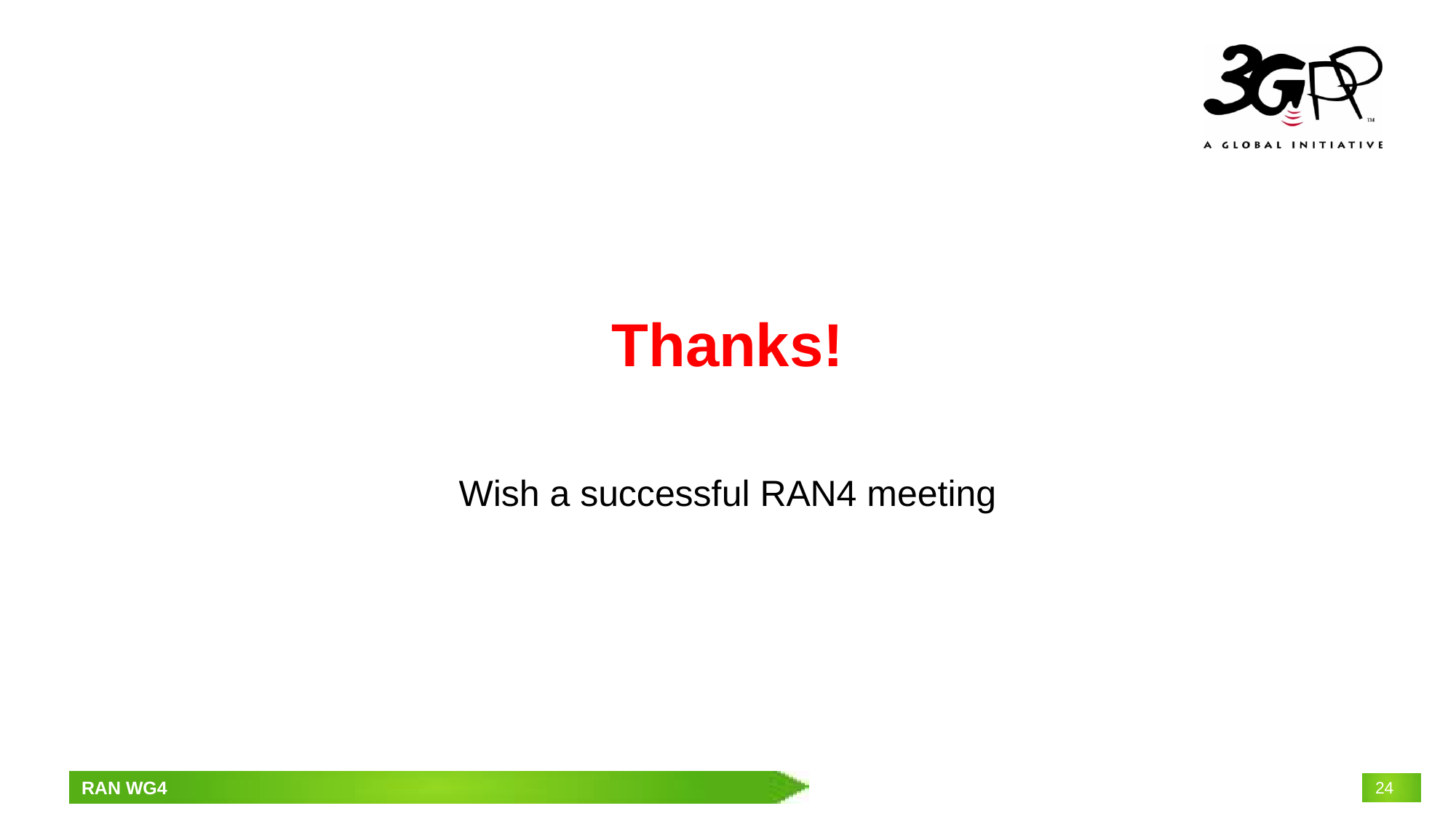

# Thanks!
Wish a successful RAN4 meeting